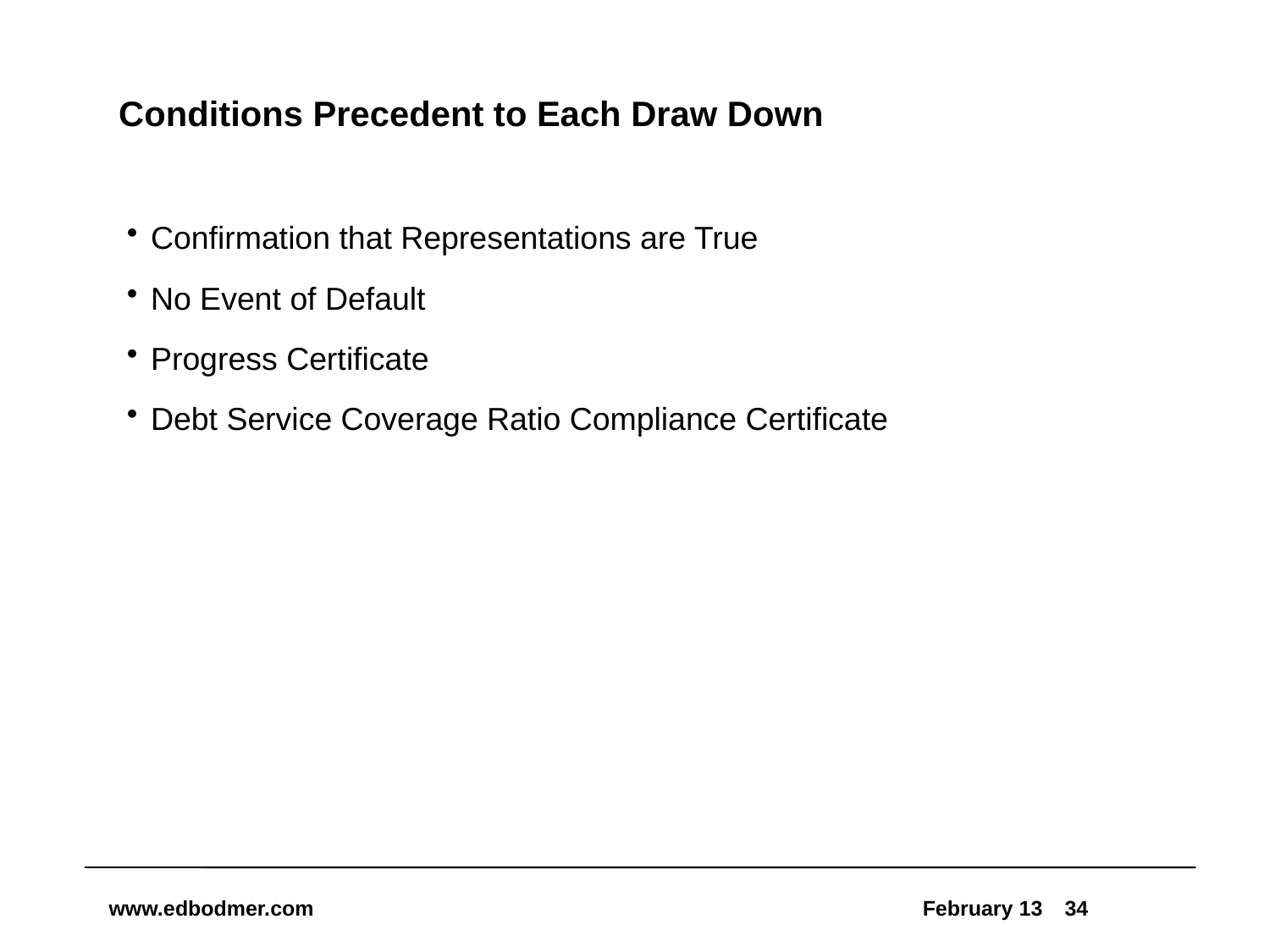

# Conditions Precedent to Each Draw Down
Confirmation that Representations are True
No Event of Default
Progress Certificate
Debt Service Coverage Ratio Compliance Certificate